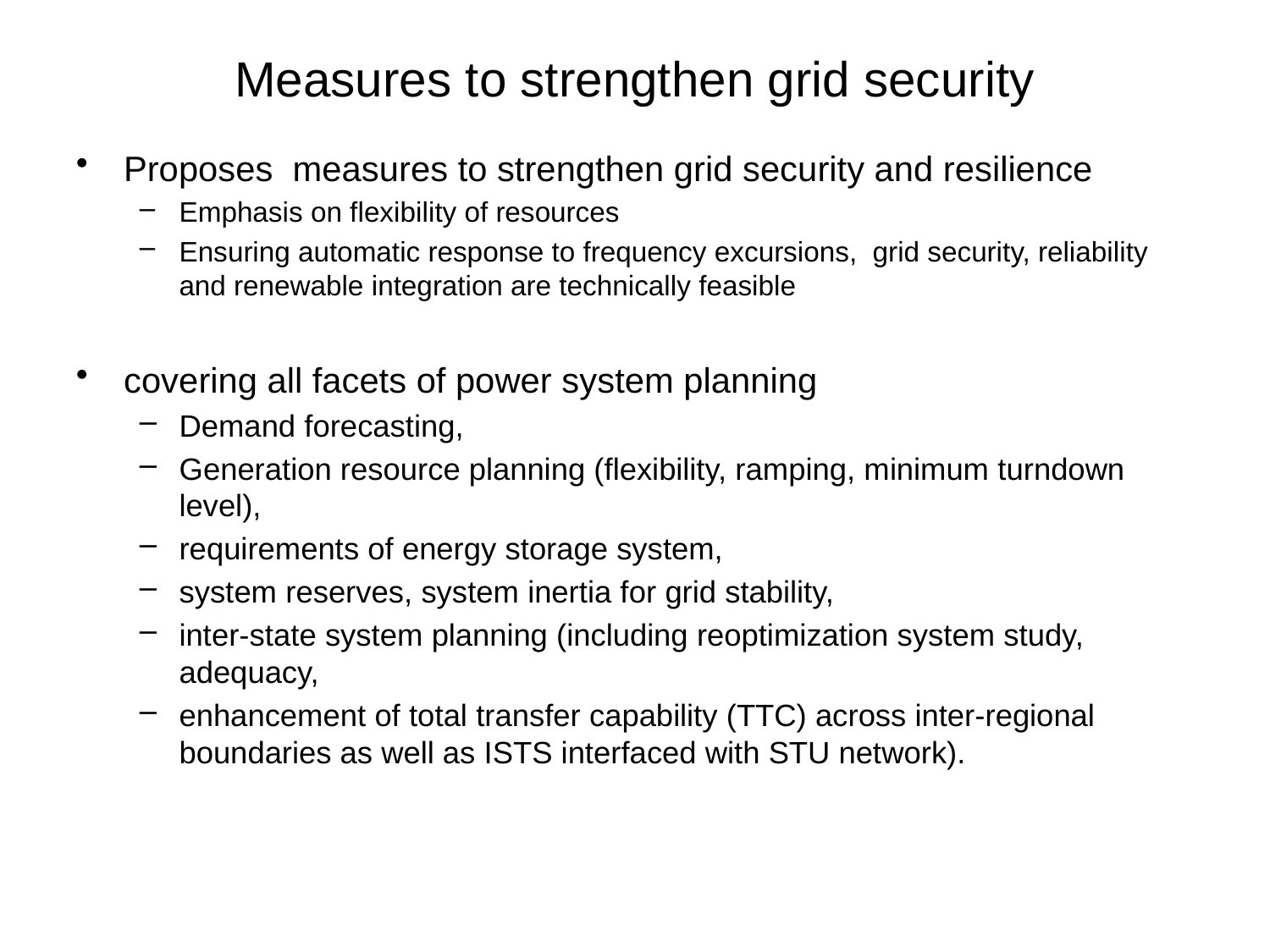

# Measures to strengthen grid security
Proposes  measures to strengthen grid security and resilience
Emphasis on flexibility of resources
Ensuring automatic response to frequency excursions,  grid security, reliability and renewable integration are technically feasible

covering all facets of power system planning
Demand forecasting,
Generation resource planning (flexibility, ramping, minimum turndown level),
requirements of energy storage system,
system reserves, system inertia for grid stability,
inter-state system planning (including reoptimization system study, adequacy,
enhancement of total transfer capability (TTC) across inter-regional boundaries as well as ISTS interfaced with STU network).